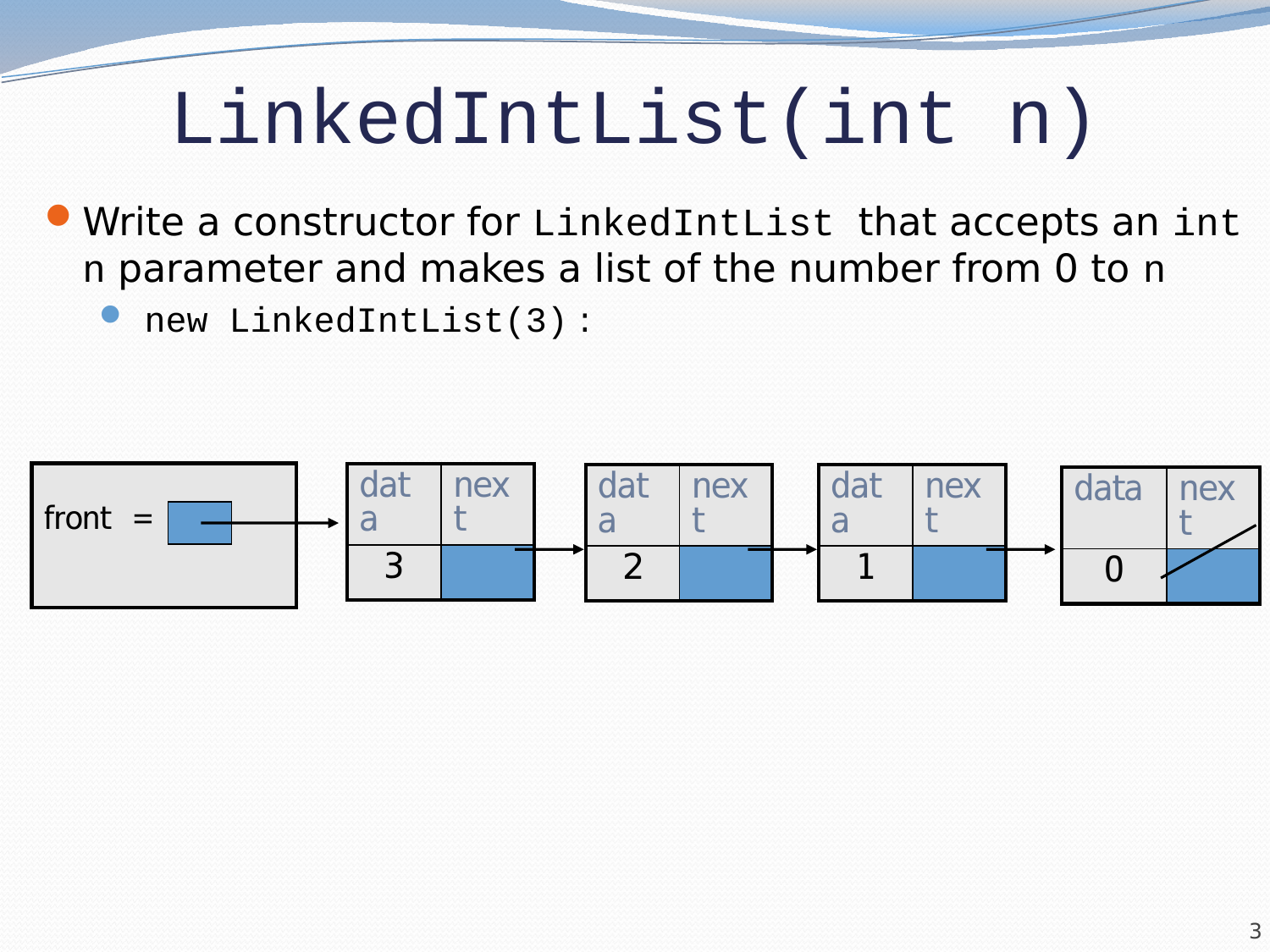

# LinkedIntList(int n)
Write a constructor for LinkedIntList that accepts an int n parameter and makes a list of the number from 0 to n
 new LinkedIntList(3) :

front	=

| data | next |
| --- | --- |
| 3 |  |
| data | next |
| --- | --- |
| 2 |  |
| data | next |
| --- | --- |
| 1 |  |
| data | next |
| --- | --- |
| 0 |  |